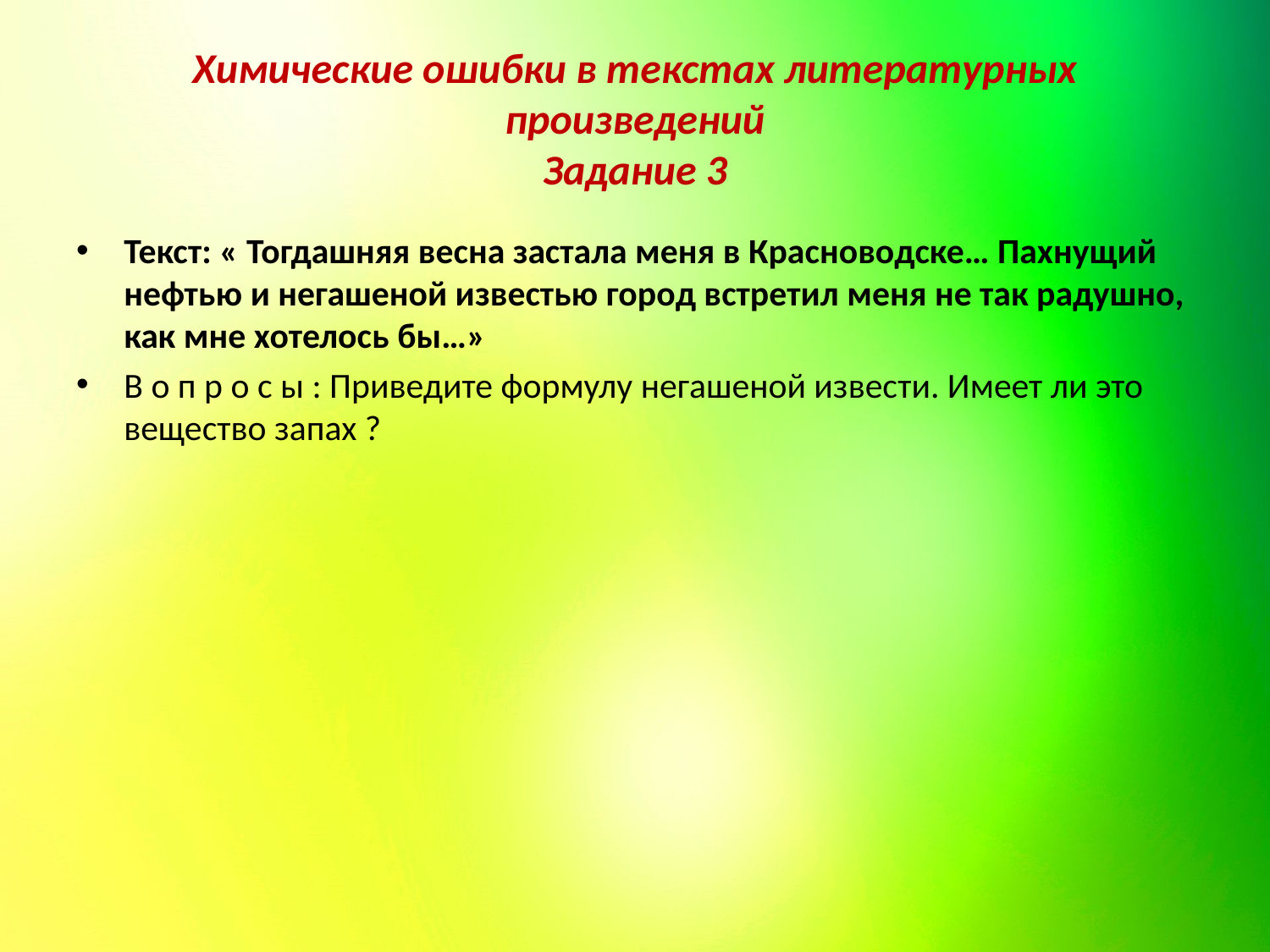

# Химические ошибки в текстах литературных произведений Задание 3
Текст: « Тогдашняя весна застала меня в Красноводске… Пахнущий нефтью и негашеной известью город встретил меня не так радушно, как мне хотелось бы…»
В о п р о с ы : Приведите формулу негашеной извести. Имеет ли это вещество запах ?